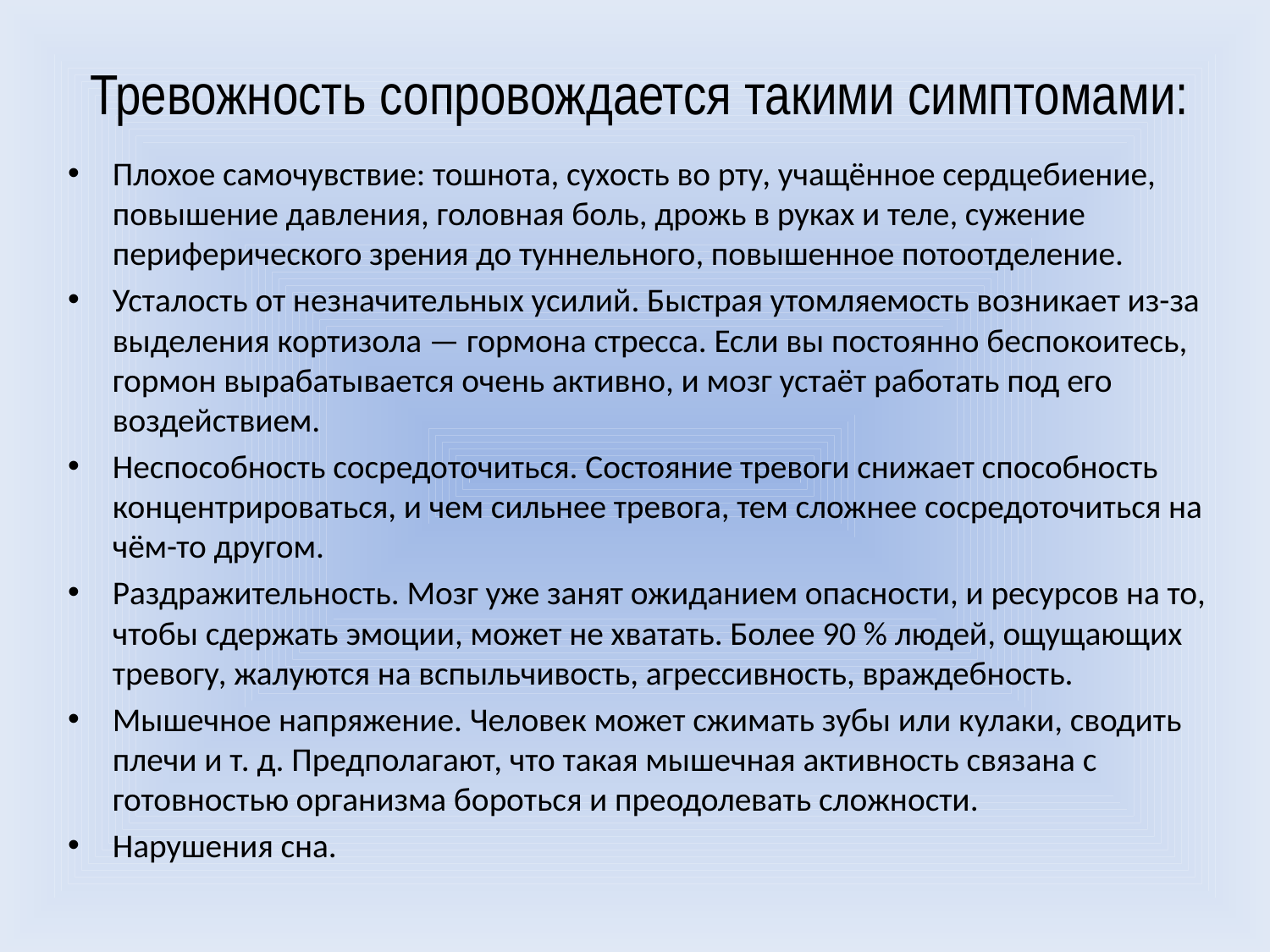

# Тревожность сопровождается такими симптомами:
Плохое самочувствие: тошнота, сухость во рту, учащённое сердцебиение, повышение давления, головная боль, дрожь в руках и теле, сужение периферического зрения до туннельного, повышенное потоотделение.
Усталость от незначительных усилий. Быстрая утомляемость возникает из-за выделения кортизола — гормона стресса. Если вы постоянно беспокоитесь, гормон вырабатывается очень активно, и мозг устаёт работать под его воздействием.
Неспособность сосредоточиться. Состояние тревоги снижает способность концентрироваться, и чем сильнее тревога, тем сложнее сосредоточиться на чём-то другом.
Раздражительность. Мозг уже занят ожиданием опасности, и ресурсов на то, чтобы сдержать эмоции, может не хватать. Более 90 % людей, ощущающих тревогу, жалуются на вспыльчивость, агрессивность, враждебность.
Мышечное напряжение. Человек может сжимать зубы или кулаки, сводить плечи и т. д. Предполагают, что такая мышечная активность связана с готовностью организма бороться и преодолевать сложности.
Нарушения сна.